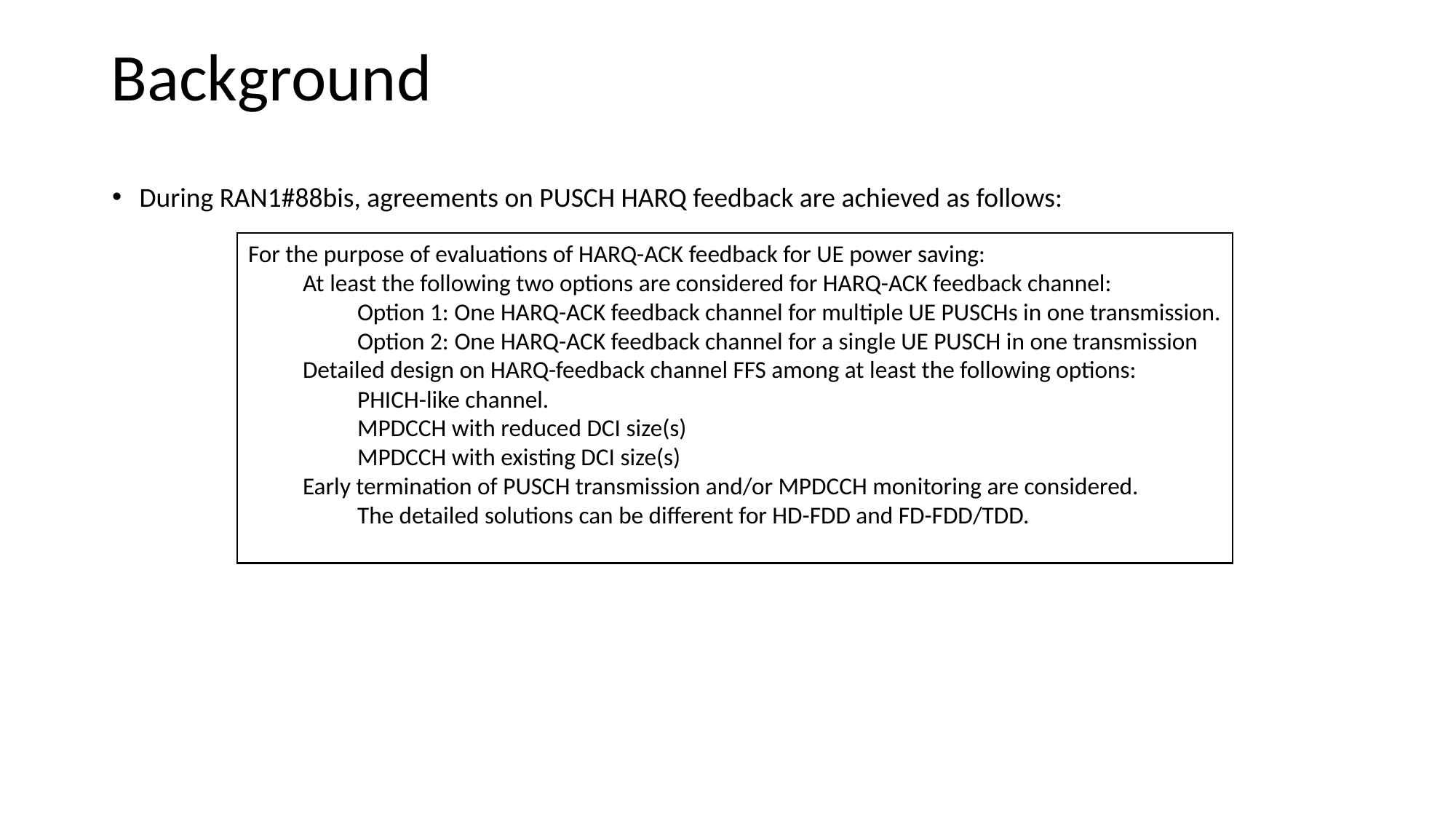

# Background
During RAN1#88bis, agreements on PUSCH HARQ feedback are achieved as follows:

For the purpose of evaluations of HARQ-ACK feedback for UE power saving:
At least the following two options are considered for HARQ-ACK feedback channel:
Option 1: One HARQ-ACK feedback channel for multiple UE PUSCHs in one transmission.
Option 2: One HARQ-ACK feedback channel for a single UE PUSCH in one transmission
Detailed design on HARQ-feedback channel FFS among at least the following options:
PHICH-like channel.
MPDCCH with reduced DCI size(s)
MPDCCH with existing DCI size(s)
Early termination of PUSCH transmission and/or MPDCCH monitoring are considered.
The detailed solutions can be different for HD-FDD and FD-FDD/TDD.